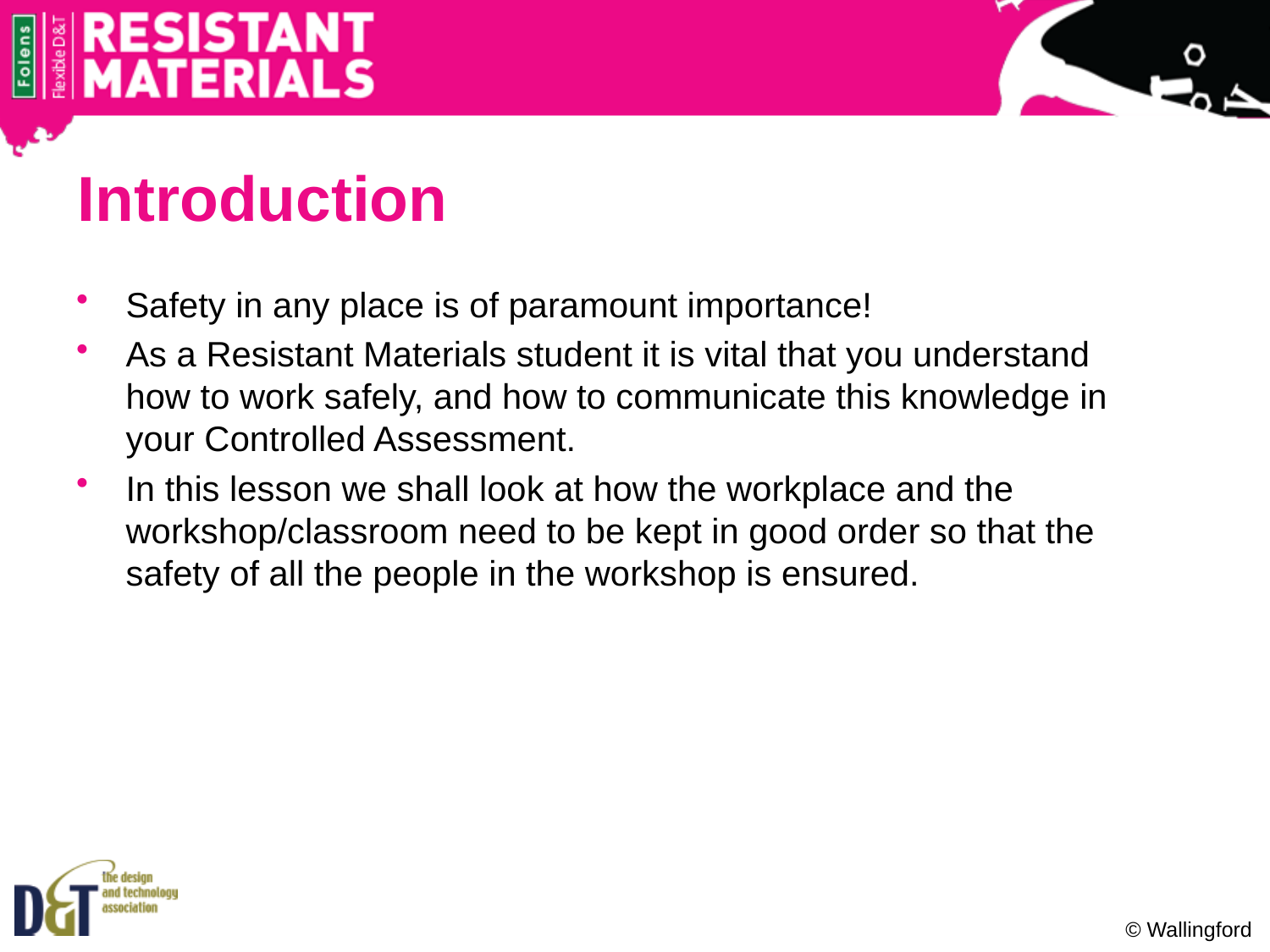

# Introduction
Safety in any place is of paramount importance!
As a Resistant Materials student it is vital that you understand how to work safely, and how to communicate this knowledge in your Controlled Assessment.
In this lesson we shall look at how the workplace and the workshop/classroom need to be kept in good order so that the safety of all the people in the workshop is ensured.

© Wallingford